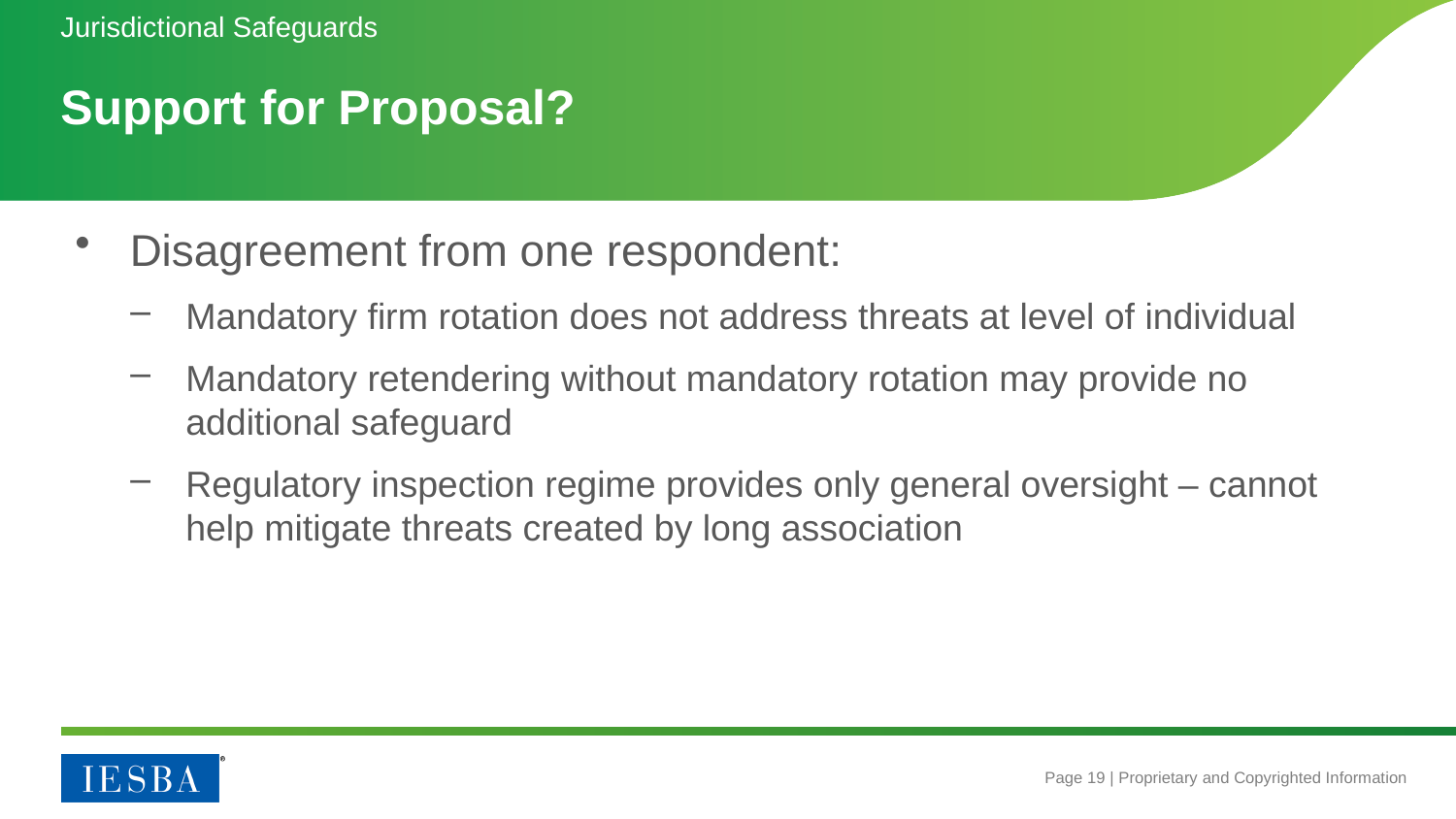

Jurisdictional Safeguards
# Support for Proposal?
Disagreement from one respondent:
Mandatory firm rotation does not address threats at level of individual
Mandatory retendering without mandatory rotation may provide no additional safeguard
Regulatory inspection regime provides only general oversight – cannot help mitigate threats created by long association